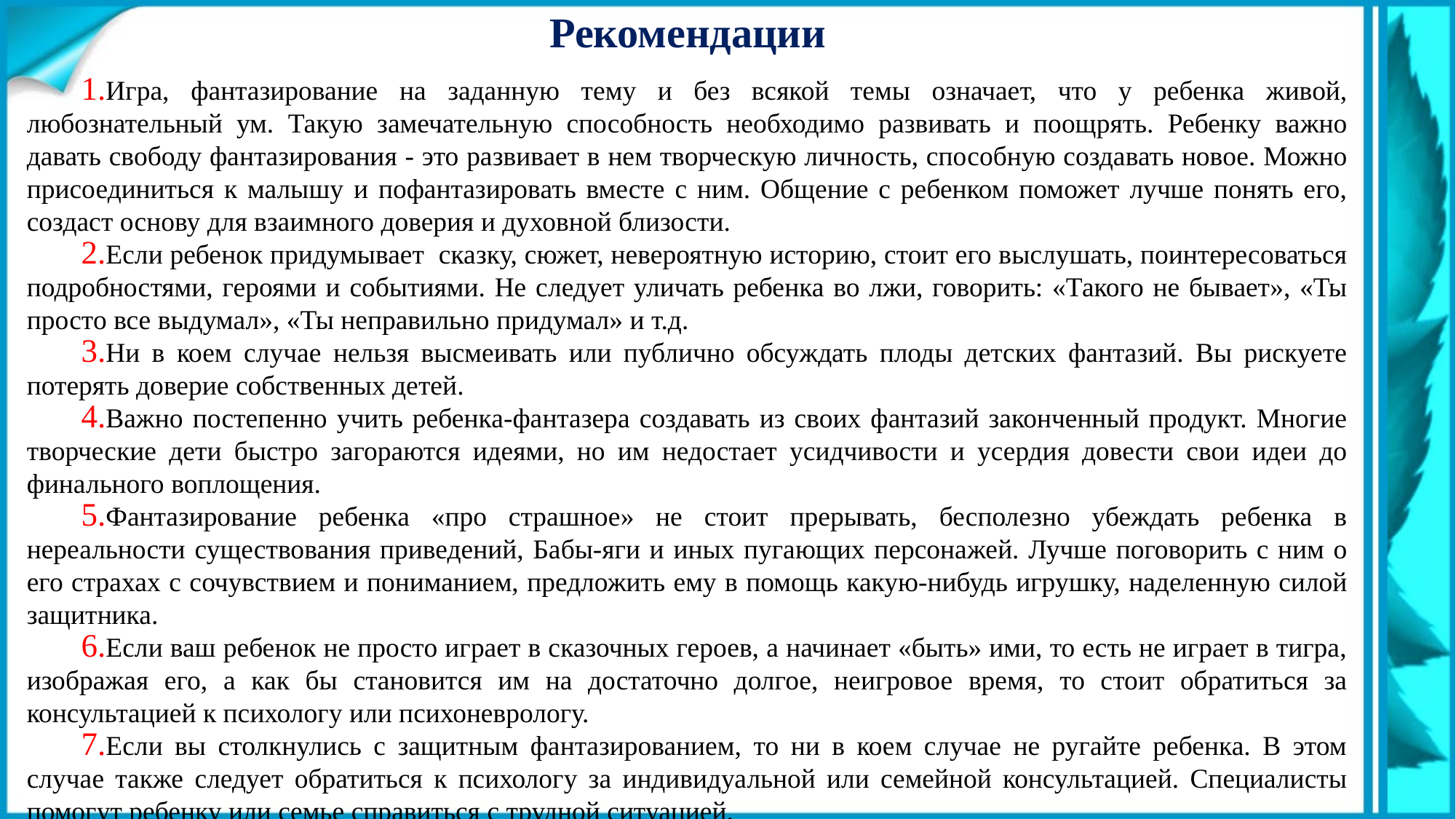

Рекомендации

Игра, фантазирование на заданную тему и без всякой темы означает, что у ребенка живой, любознательный ум. Такую замечательную способность необходимо развивать и поощрять. Ребенку важно давать свободу фантазирования - это развивает в нем творческую личность, способную создавать новое. Можно присоединиться к малышу и пофантазировать вместе с ним. Общение с ребенком поможет лучше понять его, создаст основу для взаимного доверия и духовной близости.
Если ребенок придумывает  сказку, сюжет, невероятную историю, стоит его выслушать, поинтересоваться подробностями, героями и событиями. Не следует уличать ребенка во лжи, говорить: «Такого не бывает», «Ты просто все выдумал», «Ты неправильно придумал» и т.д.
Ни в коем случае нельзя высмеивать или публично обсуждать плоды детских фантазий. Вы рискуете потерять доверие собственных детей.
Важно постепенно учить ребенка-фантазера создавать из своих фантазий законченный продукт. Многие творческие дети быстро загораются идеями, но им недостает усидчивости и усердия довести свои идеи до финального воплощения.
Фантазирование ребенка «про страшное» не стоит прерывать, бесполезно убеждать ребенка в нереальности существования приведений, Бабы-яги и иных пугающих персонажей. Лучше поговорить с ним о его страхах с сочувствием и пониманием, предложить ему в помощь какую-нибудь игрушку, наделенную силой защитника.
Если ваш ребенок не просто играет в сказочных героев, а начинает «быть» ими, то есть не играет в тигра, изображая его, а как бы становится им на достаточно долгое, неигровое время, то стоит обратиться за консультацией к психологу или психоневрологу.
Если вы столкнулись с защитным фантазированием, то ни в коем случае не ругайте ребенка. В этом случае также следует обратиться к психологу за индивидуальной или семейной консультацией. Специалисты помогут ребенку или семье справиться с трудной ситуацией.